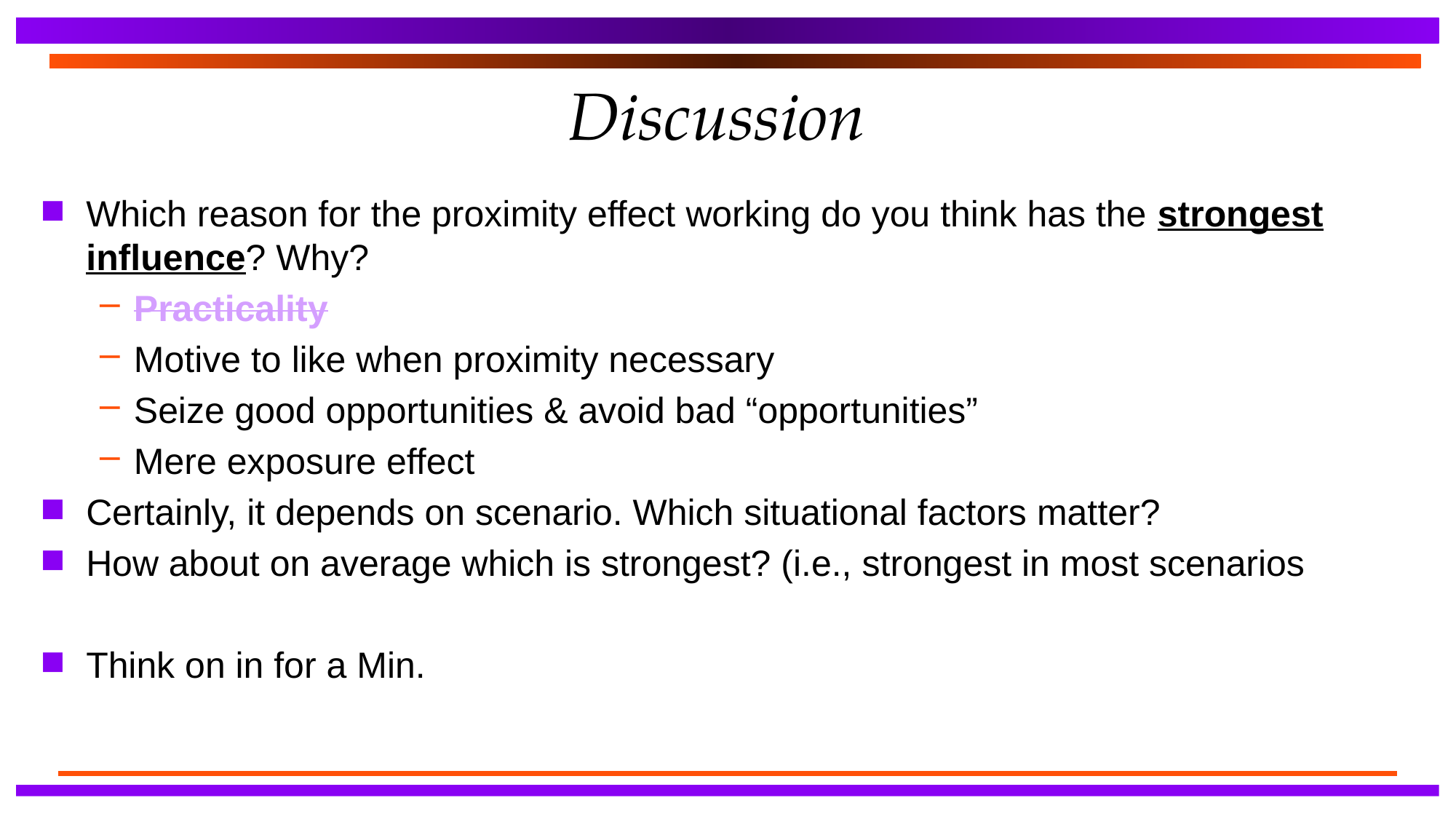

# Discussion
Which reason for the proximity effect working do you think has the strongest influence? Why?
Practicality
Motive to like when proximity necessary
Seize good opportunities & avoid bad “opportunities”
Mere exposure effect
Certainly, it depends on scenario. Which situational factors matter?
How about on average which is strongest? (i.e., strongest in most scenarios

Think on in for a Min.